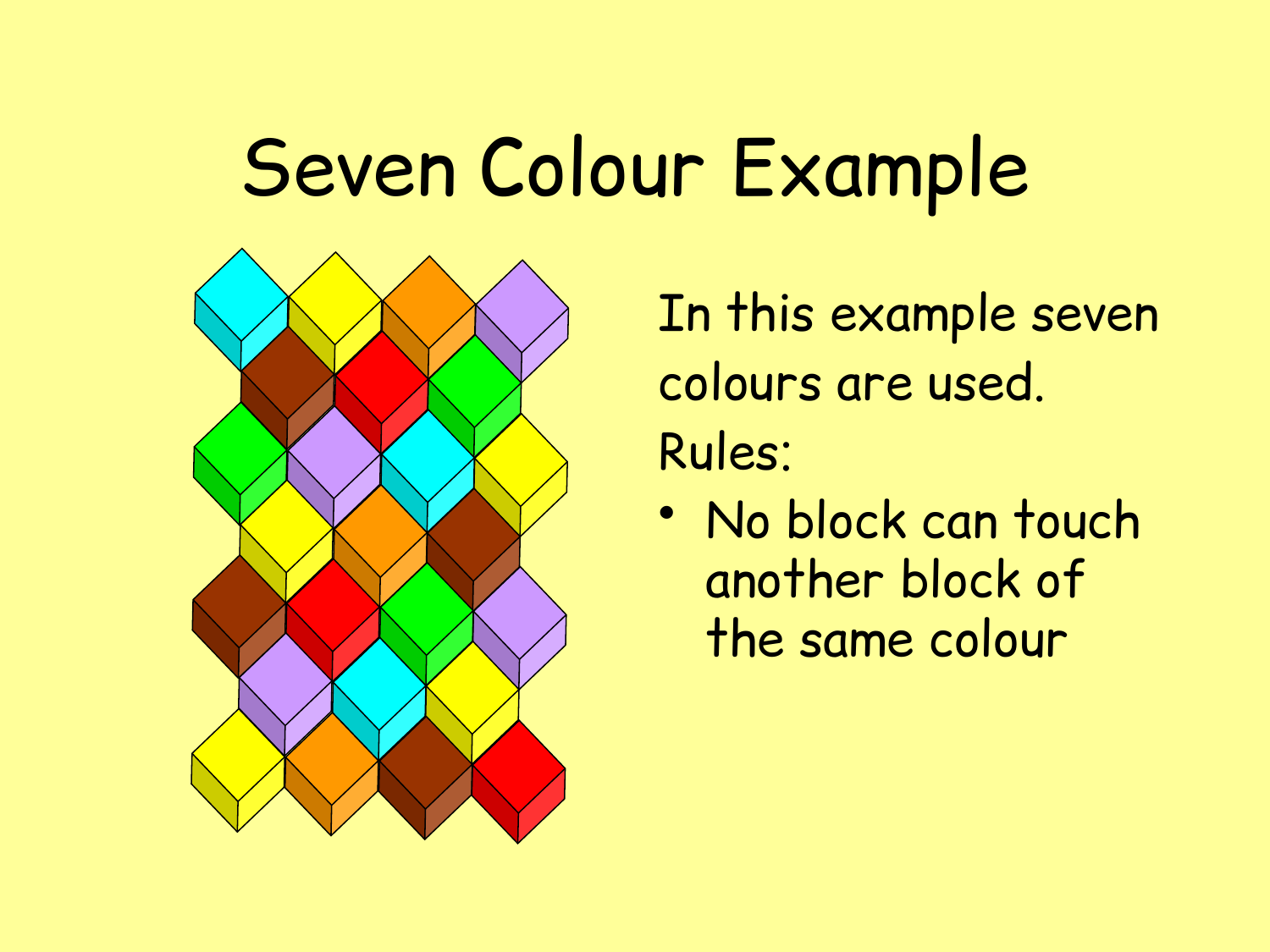

# Seven Colour Example

In this example seven
colours are used.
Rules:
No block can touch another block of the same colour